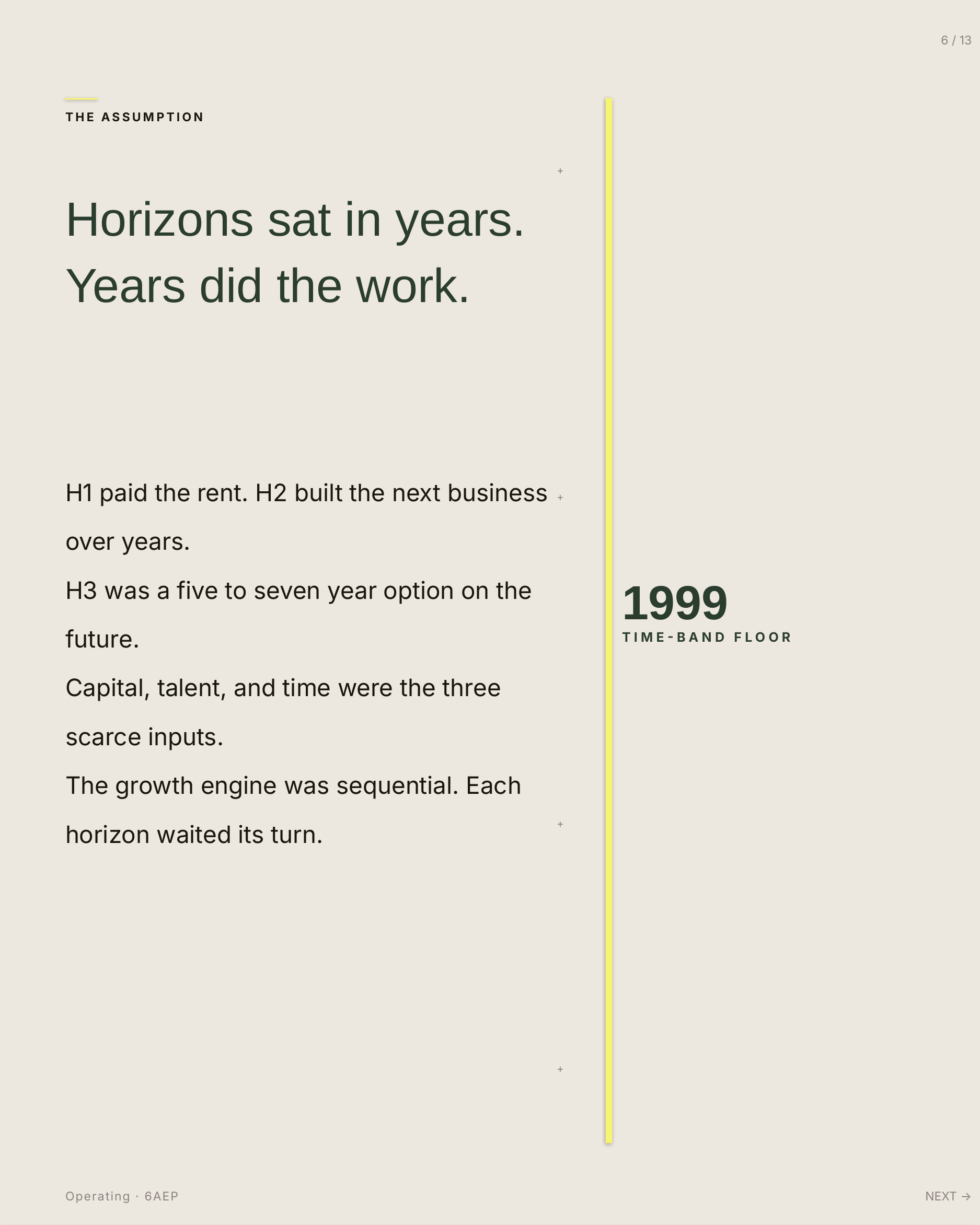

6 / 13

THE ASSUMPTION
+
Horizons sat in years.
Years did the work.
H1 paid the rent. H2 built the next business over years.
H3 was a five to seven year option on the future.
Capital, talent, and time were the three scarce inputs.
The growth engine was sequential. Each horizon waited its turn.
+
1999
TIME-BAND FLOOR
+
+
Operating · 6AEP
NEXT →